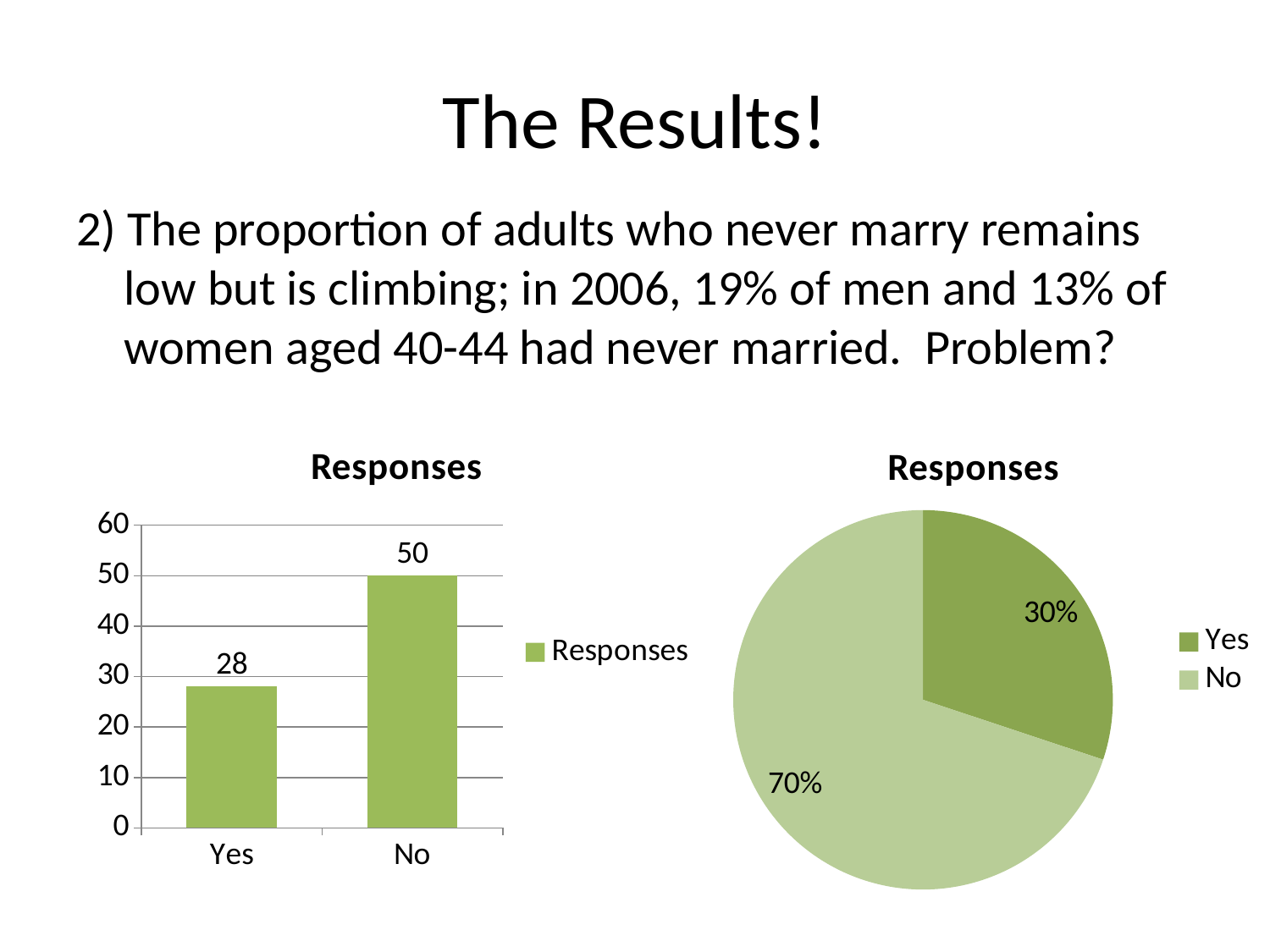

# The Results!
2) The proportion of adults who never marry remains low but is climbing; in 2006, 19% of men and 13% of women aged 40-44 had never married.  Problem?

### Chart:

| Category | Responses |
|---|---|
| Yes | 28.0 |
| No | 50.0 |

### Chart:

| Category | Responses |
|---|---|
| Yes | 28.0 |
| No | 65.0 |